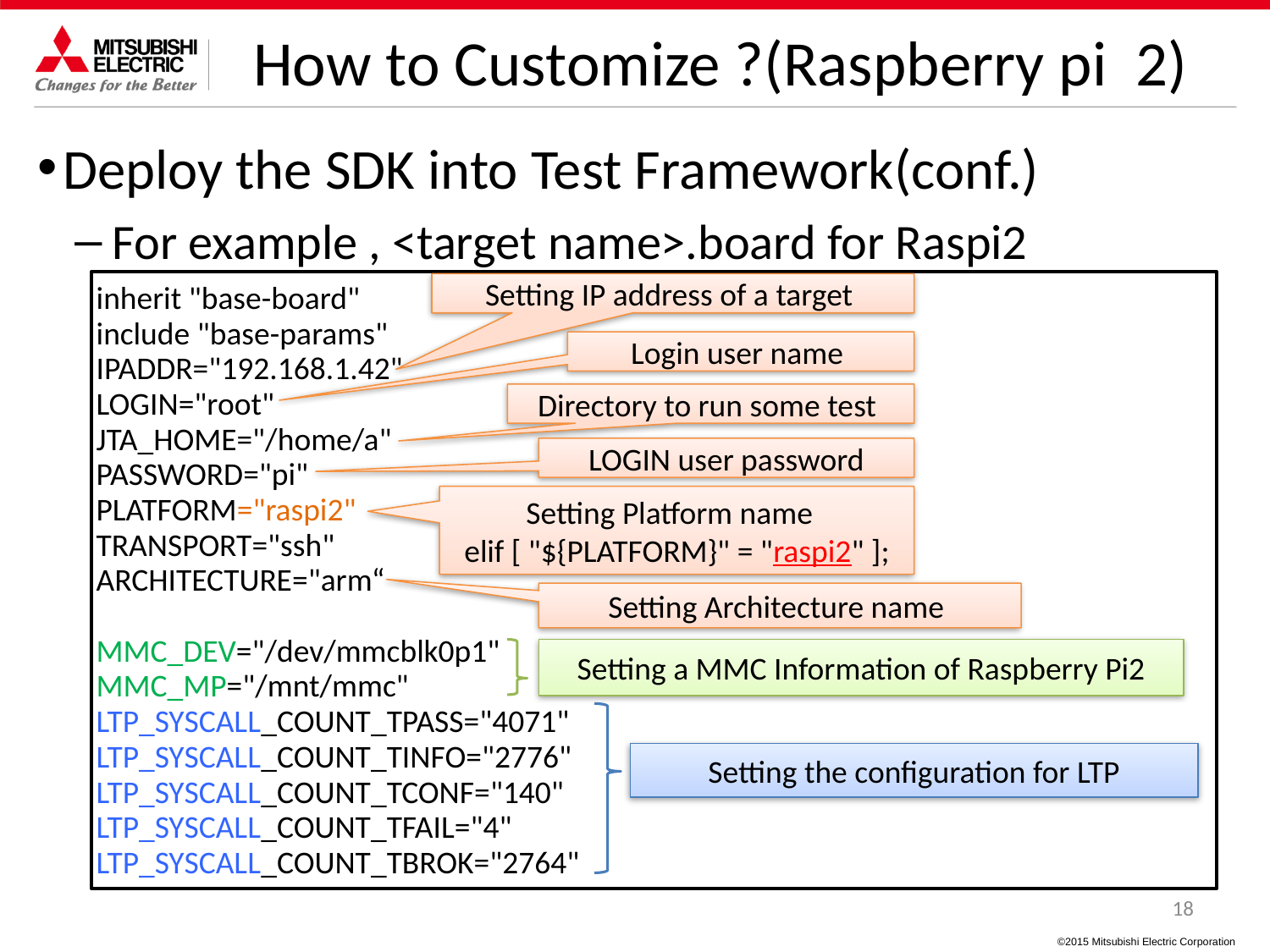

# How to Customize ?(Raspberry pi  2)
Deploy the SDK into Test Framework(conf.)
For example , <target name>.board for Raspi2
inherit "base-board"
include "base-params"
IPADDR="192.168.1.42"
LOGIN="root"
JTA_HOME="/home/a"
PASSWORD="pi"
PLATFORM="raspi2"
TRANSPORT="ssh"
ARCHITECTURE="arm“

MMC_DEV="/dev/mmcblk0p1"
MMC_MP="/mnt/mmc"
LTP_SYSCALL_COUNT_TPASS="4071"
LTP_SYSCALL_COUNT_TINFO="2776"
LTP_SYSCALL_COUNT_TCONF="140"
LTP_SYSCALL_COUNT_TFAIL="4"
LTP_SYSCALL_COUNT_TBROK="2764"
Setting IP address of a target
Login user name
Directory to run some test
LOGIN user password
Setting Platform name
elif [ "${PLATFORM}" = "raspi2" ];
Setting Architecture name

Setting a MMC Information of Raspberry Pi2

Setting the configuration for LTP
18